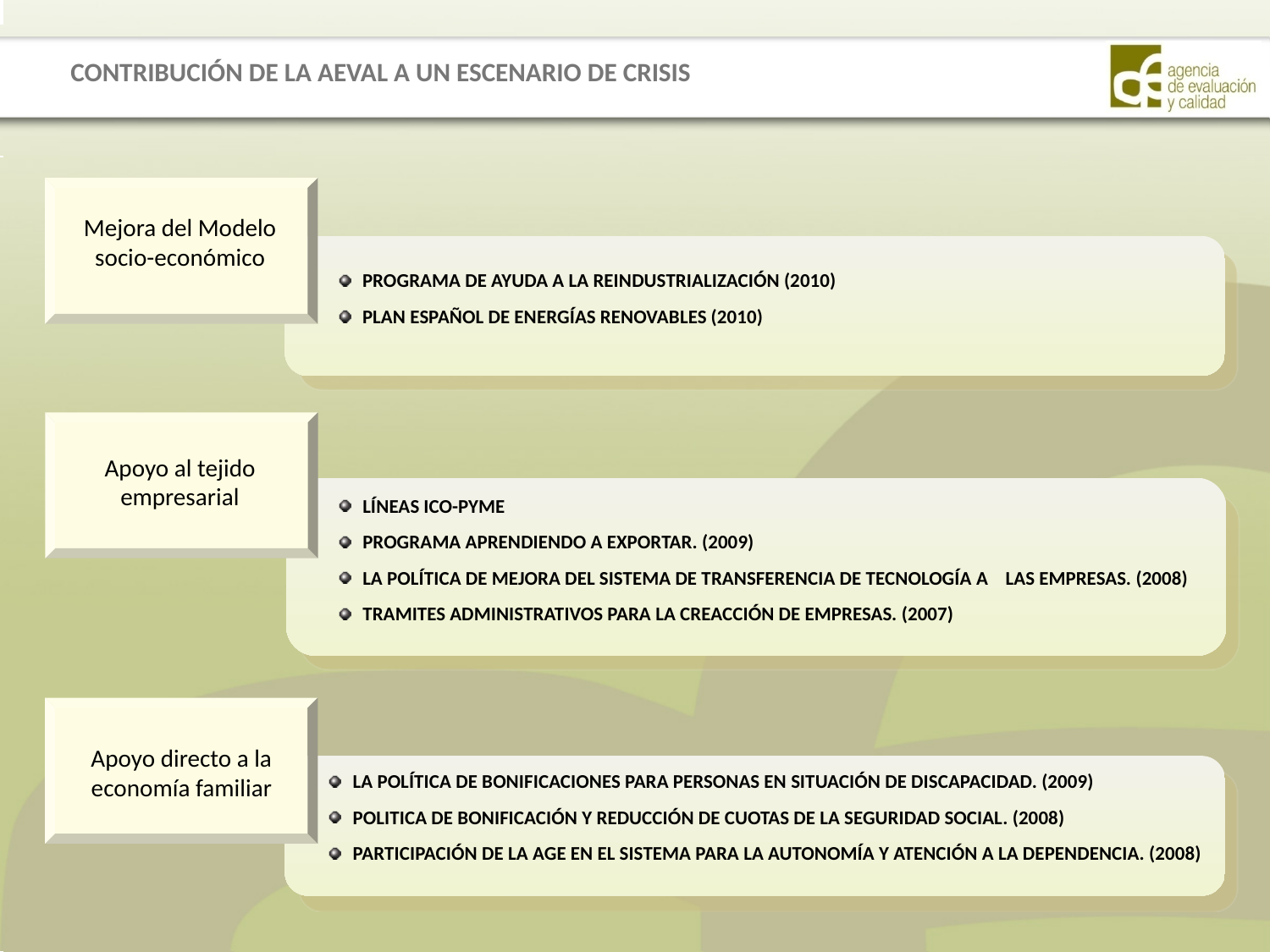

CONTRIBUCIÓN DE LA AEVAL A UN ESCENARIO DE CRISIS

Mejora del Modelo socio-económico

PROGRAMA DE AYUDA A LA REINDUSTRIALIZACIÓN (2010)
PLAN ESPAÑOL DE ENERGÍAS RENOVABLES (2010)

Apoyo al tejido empresarial

LÍNEAS ICO-PYME
PROGRAMA APRENDIENDO A EXPORTAR. (2009)
LA POLÍTICA DE MEJORA DEL SISTEMA DE TRANSFERENCIA DE TECNOLOGÍA A    LAS EMPRESAS. (2008)
TRAMITES ADMINISTRATIVOS PARA LA CREACCIÓN DE EMPRESAS. (2007)

Apoyo directo a la economía familiar

LA POLÍTICA DE BONIFICACIONES PARA PERSONAS EN SITUACIÓN DE DISCAPACIDAD. (2009)
POLITICA DE BONIFICACIÓN Y REDUCCIÓN DE CUOTAS DE LA SEGURIDAD SOCIAL. (2008)
PARTICIPACIÓN DE LA AGE EN EL SISTEMA PARA LA AUTONOMÍA Y ATENCIÓN A LA DEPENDENCIA. (2008)